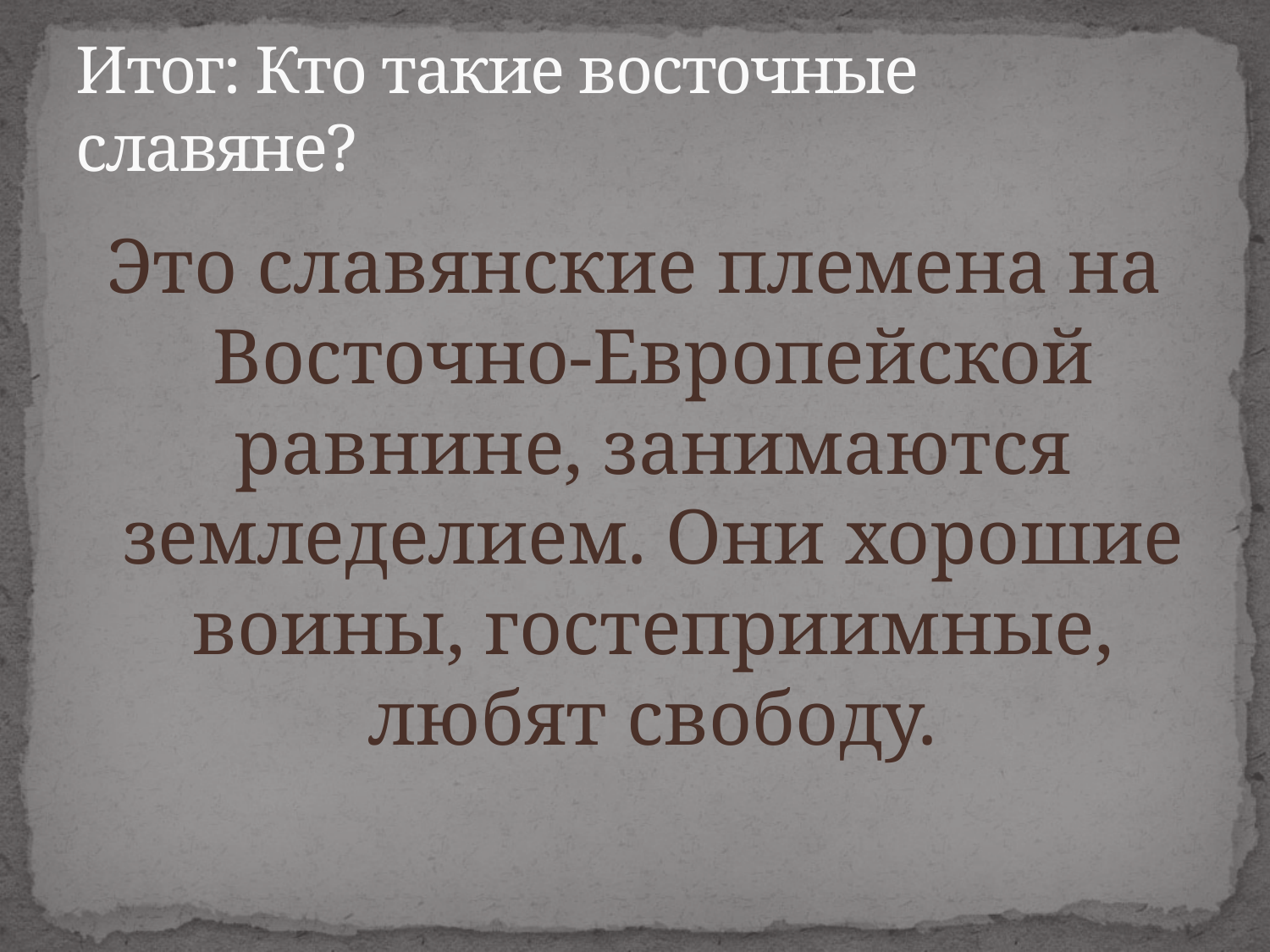

# Итог: Кто такие восточные славяне?
Это славянские племена на Восточно-Европейской равнине, занимаются земледелием. Они хорошие воины, гостеприимные, любят свободу.